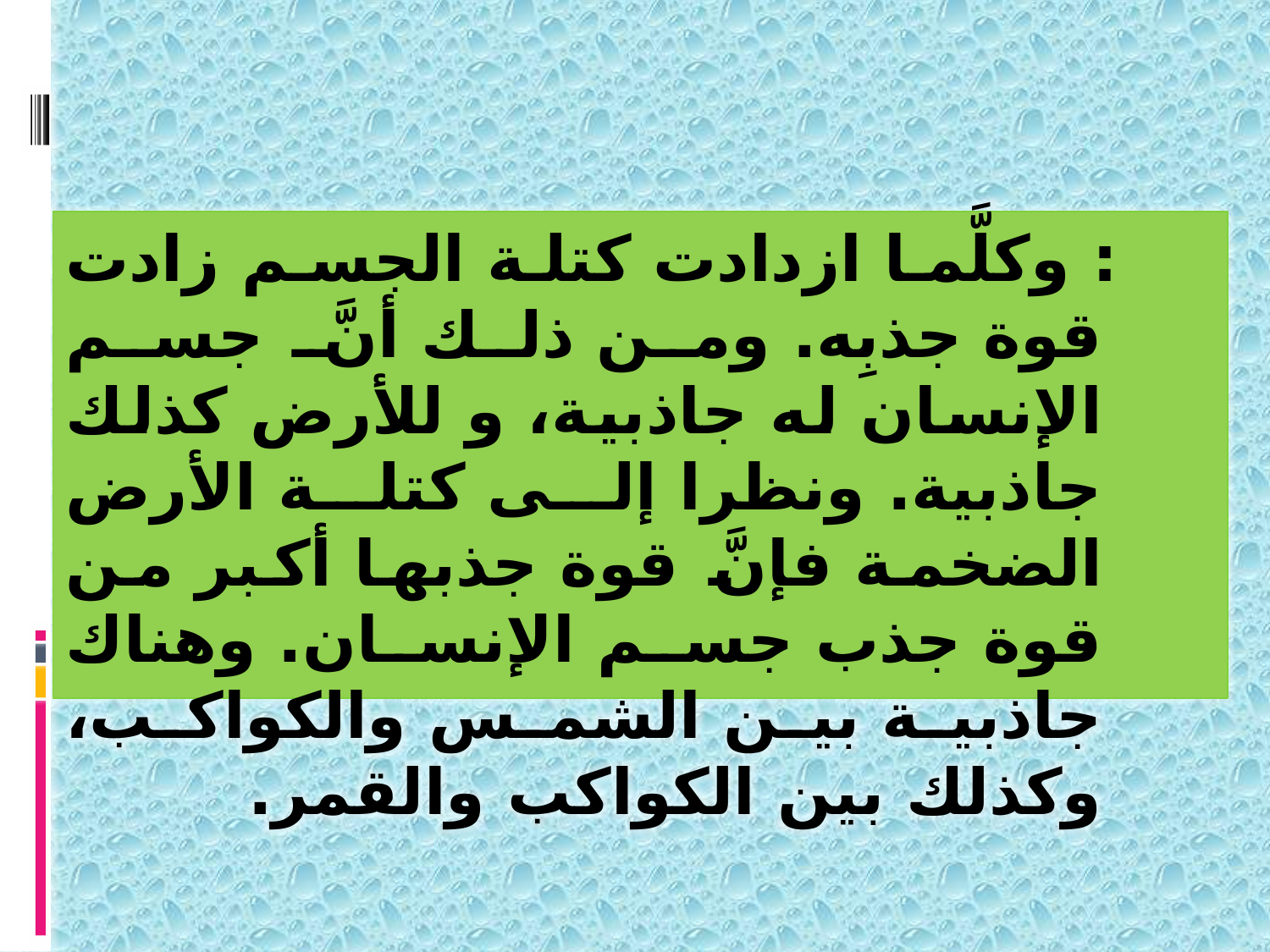

: وكلَّما ازدادت كتلة الجسم زادت قوة جذبِه. ومن ذلك أنَّ جسم الإنسان له جاذبية، و للأرض كذلك جاذبية. ونظرا إلى كتلة الأرض الضخمة فإنَّ قوة جذبها أكبر من قوة جذب جسم الإنسان. وهناك جاذبية بين الشمس والكواكب، وكذلك بين الكواكب والقمر.